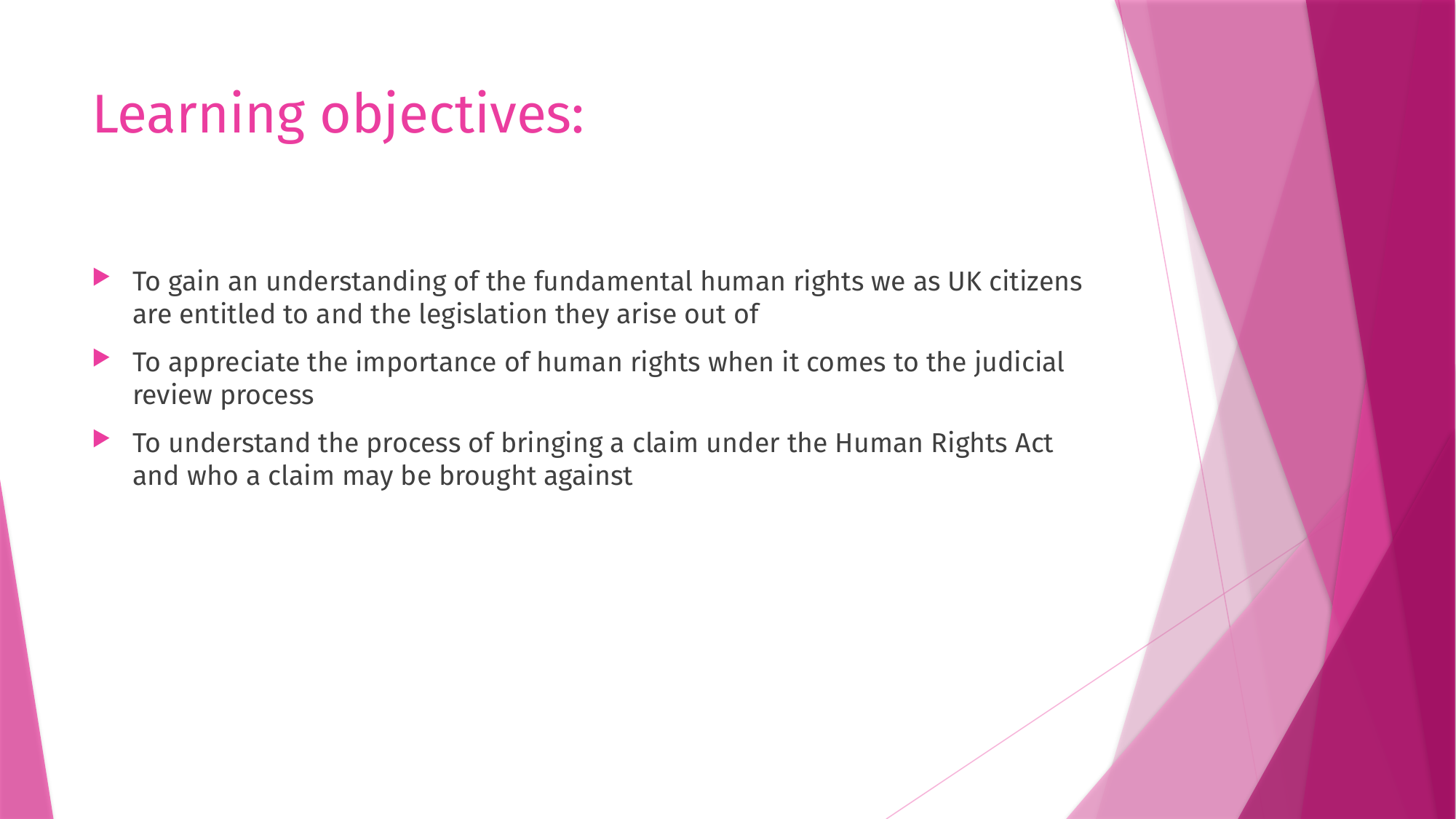

# Learning objectives:
To gain an understanding of the fundamental human rights we as UK citizens are entitled to and the legislation they arise out of
To appreciate the importance of human rights when it comes to the judicial review process
To understand the process of bringing a claim under the Human Rights Act and who a claim may be brought against